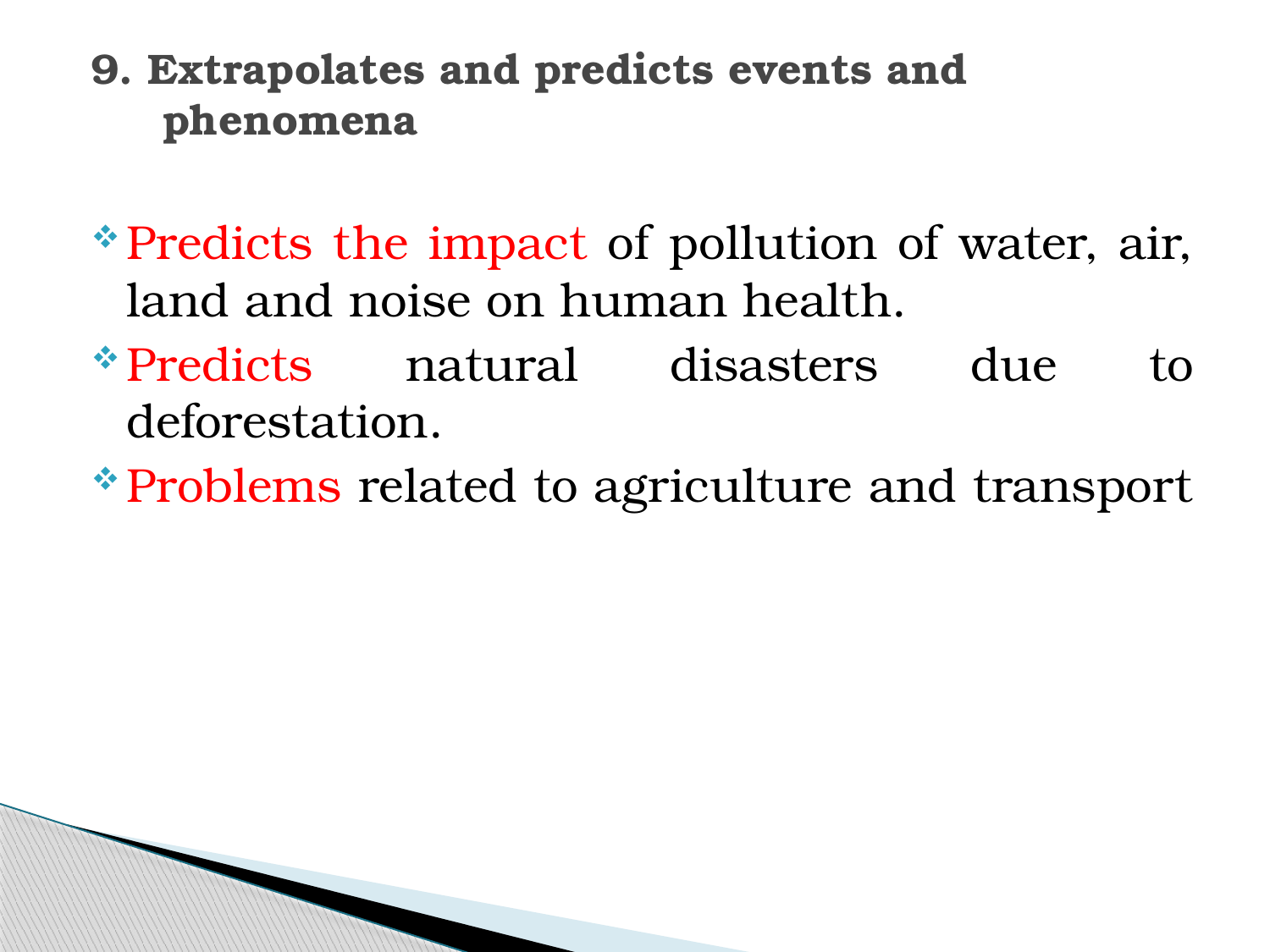

# 9. Extrapolates and predicts events and phenomena
Predicts the impact of pollution of water, air, land and noise on human health.
Predicts natural disasters due to deforestation.
Problems related to agriculture and transport